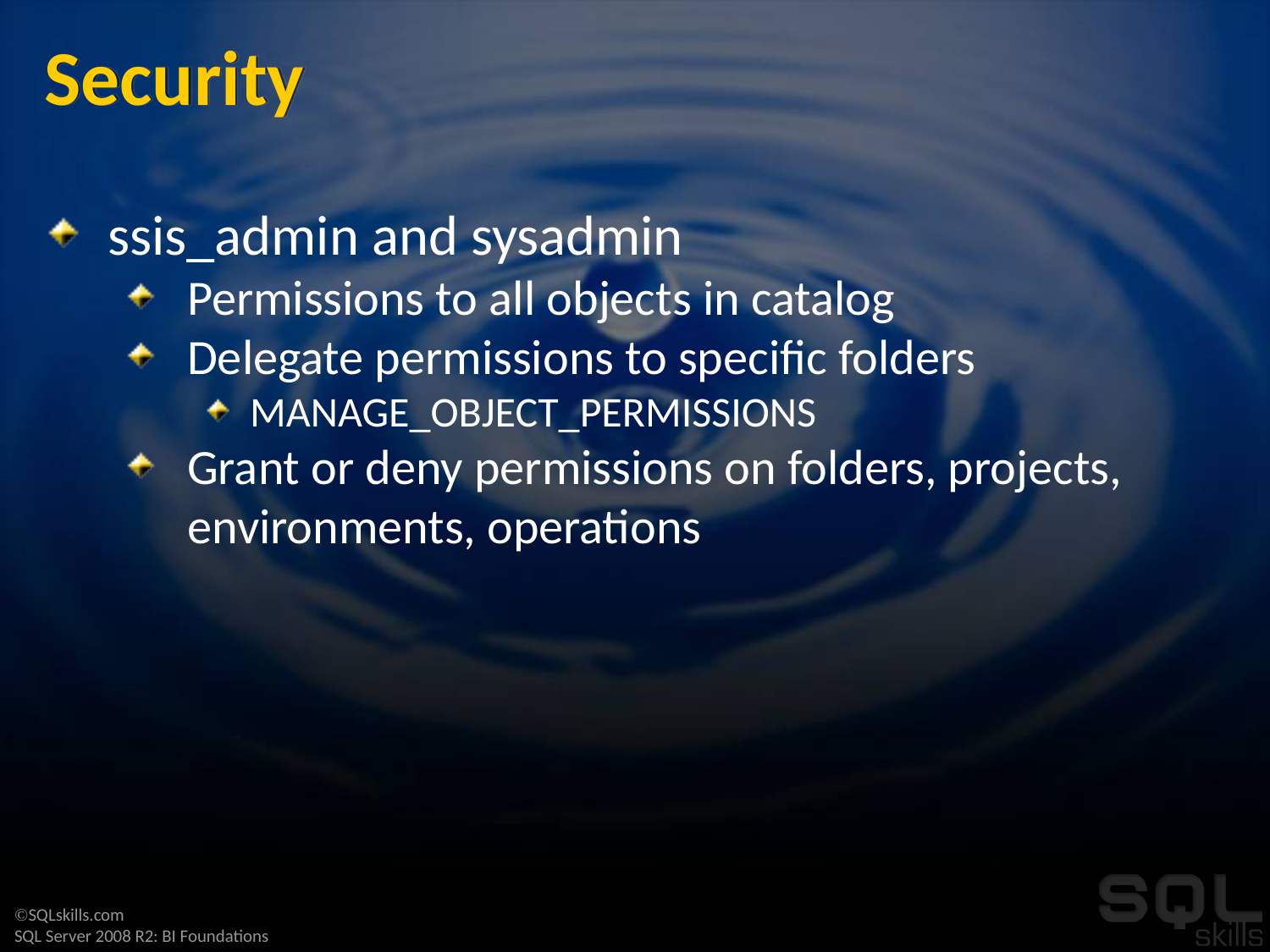

# Security
ssis_admin and sysadmin
Permissions to all objects in catalog
Delegate permissions to specific folders
MANAGE_OBJECT_PERMISSIONS
Grant or deny permissions on folders, projects, environments, operations